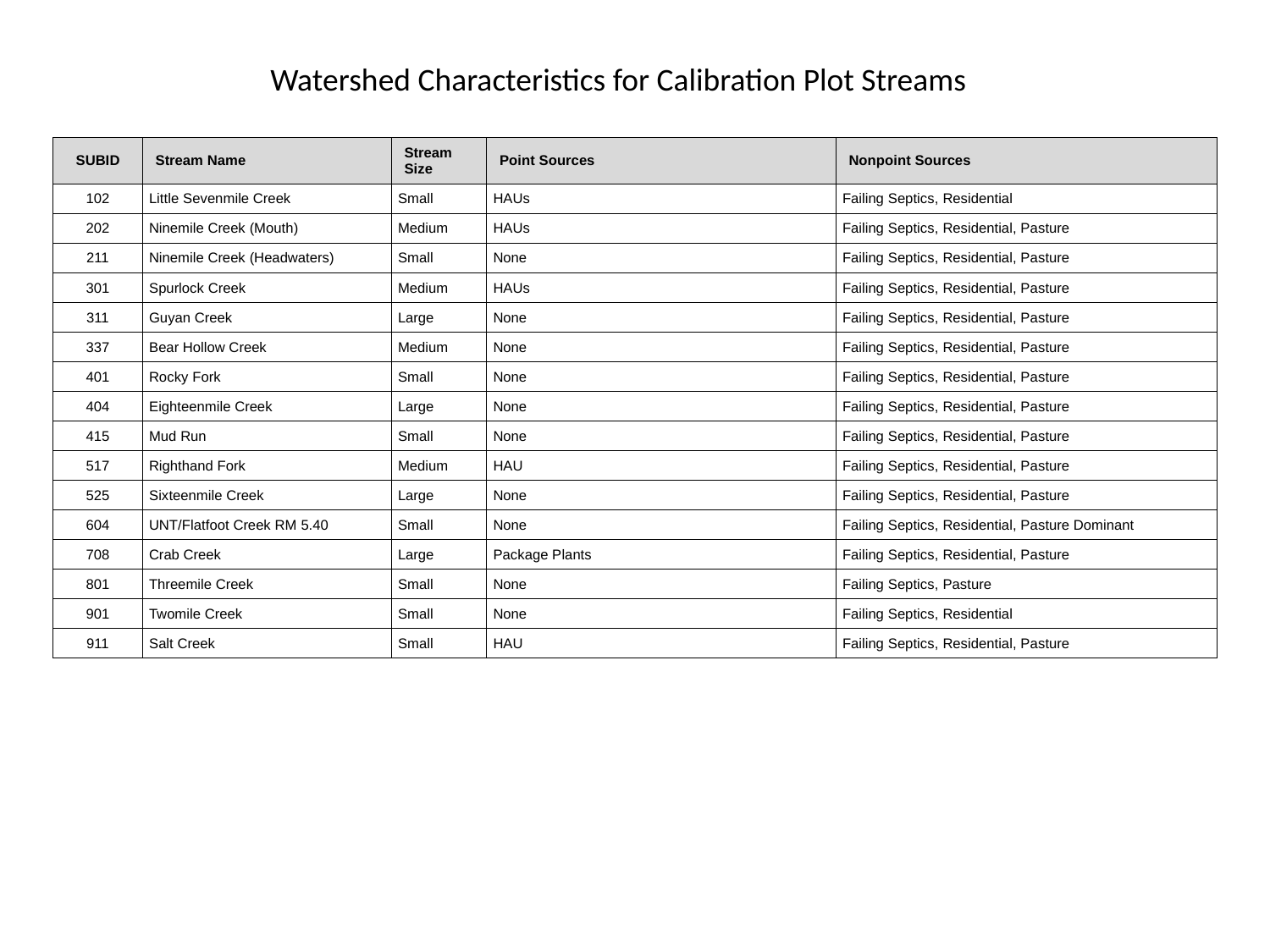

Watershed Characteristics for Calibration Plot Streams
| SUBID | Stream Name | Stream Size | Point Sources | Nonpoint Sources |
| --- | --- | --- | --- | --- |
| 102 | Little Sevenmile Creek | Small | HAUs | Failing Septics, Residential |
| 202 | Ninemile Creek (Mouth) | Medium | HAUs | Failing Septics, Residential, Pasture |
| 211 | Ninemile Creek (Headwaters) | Small | None | Failing Septics, Residential, Pasture |
| 301 | Spurlock Creek | Medium | HAUs | Failing Septics, Residential, Pasture |
| 311 | Guyan Creek | Large | None | Failing Septics, Residential, Pasture |
| 337 | Bear Hollow Creek | Medium | None | Failing Septics, Residential, Pasture |
| 401 | Rocky Fork | Small | None | Failing Septics, Residential, Pasture |
| 404 | Eighteenmile Creek | Large | None | Failing Septics, Residential, Pasture |
| 415 | Mud Run | Small | None | Failing Septics, Residential, Pasture |
| 517 | Righthand Fork | Medium | HAU | Failing Septics, Residential, Pasture |
| 525 | Sixteenmile Creek | Large | None | Failing Septics, Residential, Pasture |
| 604 | UNT/Flatfoot Creek RM 5.40 | Small | None | Failing Septics, Residential, Pasture Dominant |
| 708 | Crab Creek | Large | Package Plants | Failing Septics, Residential, Pasture |
| 801 | Threemile Creek | Small | None | Failing Septics, Pasture |
| 901 | Twomile Creek | Small | None | Failing Septics, Residential |
| 911 | Salt Creek | Small | HAU | Failing Septics, Residential, Pasture |